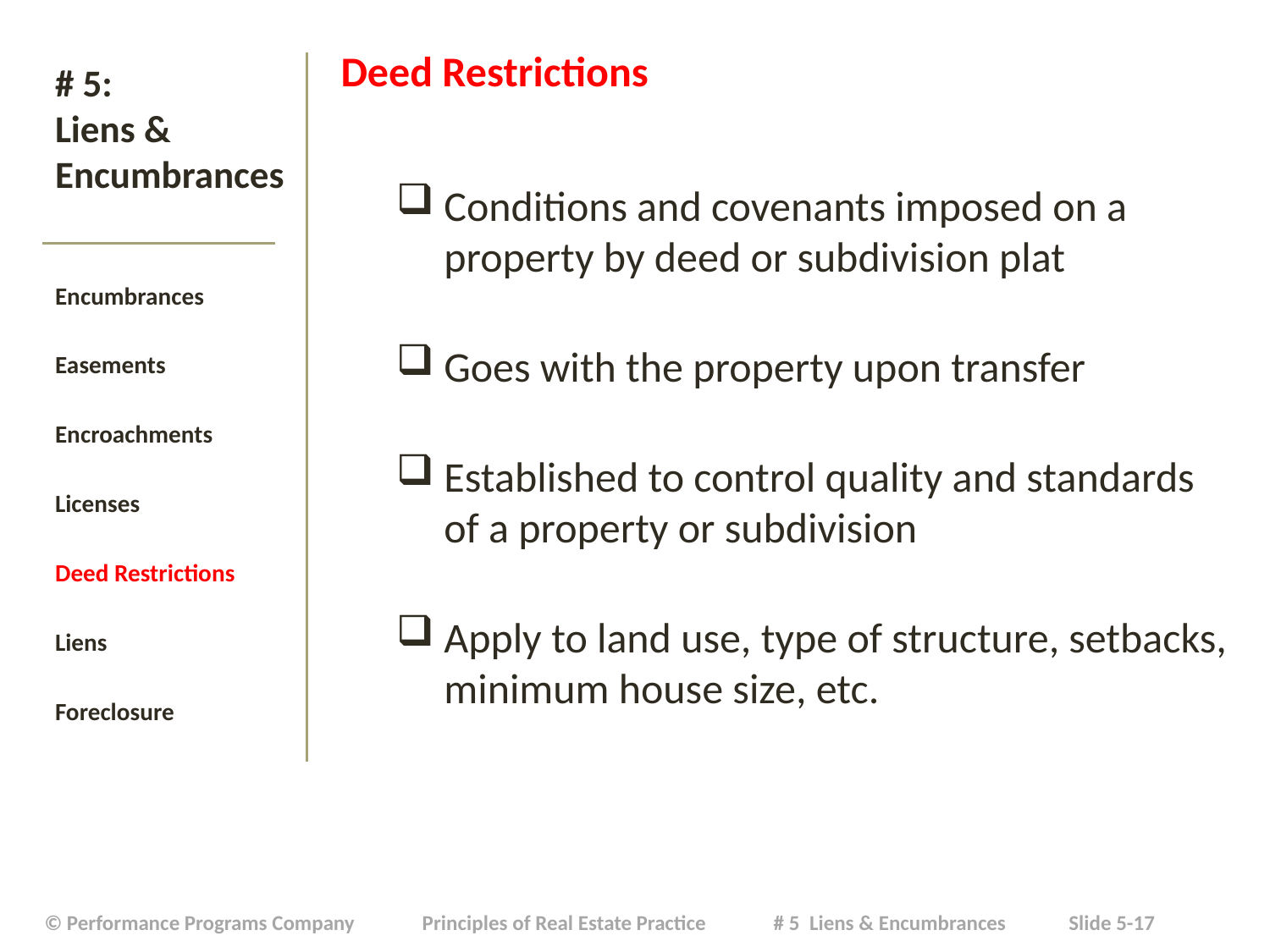

Deed Restrictions

Conditions and covenants imposed on a property by deed or subdivision plat
Goes with the property upon transfer
Established to control quality and standards of a property or subdivision
Apply to land use, type of structure, setbacks, minimum house size, etc.

# # 5: Liens & Encumbrances

Encumbrances

Easements

Encroachments

Licenses

Deed Restrictions

Liens

Foreclosure

| © Performance Programs Company Principles of Real Estate Practice # 5 Liens & Encumbrances Slide 5-17 |
| --- |